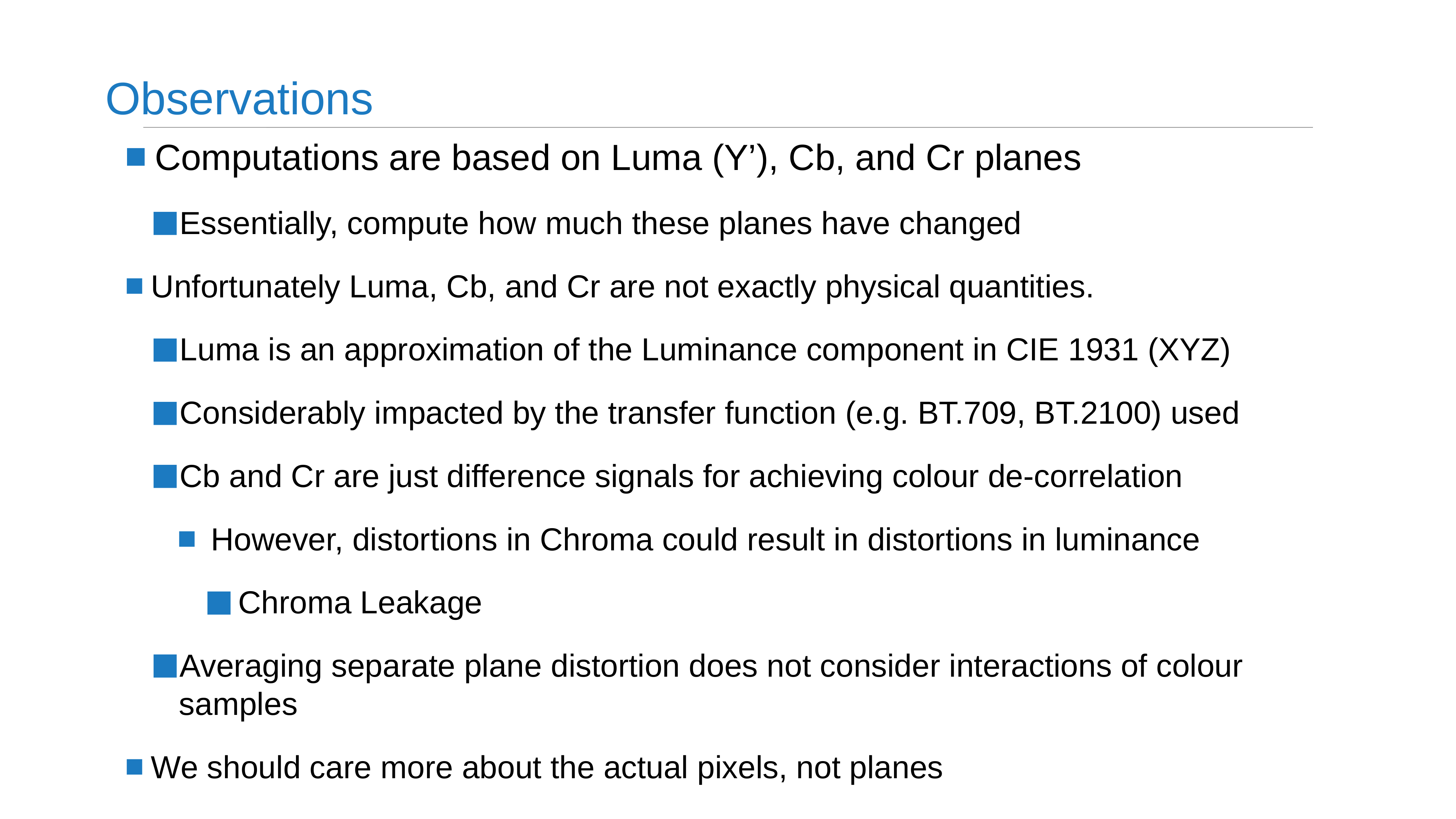

# Observations
Computations are based on Luma (Y’), Cb, and Cr planes
Essentially, compute how much these planes have changed
Unfortunately Luma, Cb, and Cr are not exactly physical quantities.
Luma is an approximation of the Luminance component in CIE 1931 (XYZ)
Considerably impacted by the transfer function (e.g. BT.709, BT.2100) used
Cb and Cr are just difference signals for achieving colour de-correlation
However, distortions in Chroma could result in distortions in luminance
Chroma Leakage
Averaging separate plane distortion does not consider interactions of colour samples
We should care more about the actual pixels, not planes
3